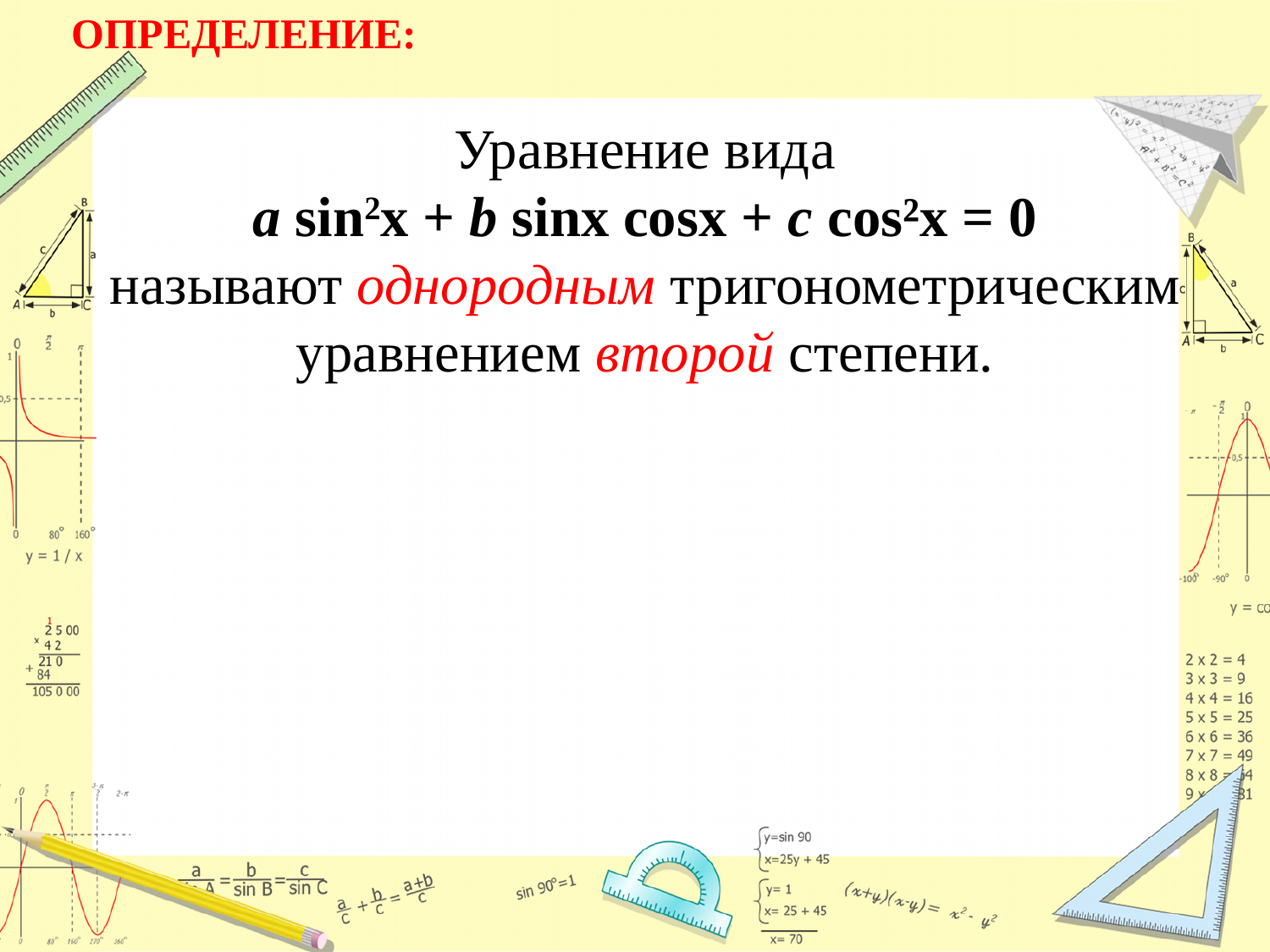

ОПРЕДЕЛЕНИЕ:
Уравнение вида
 a sin2x + b sinx cosx + c cos²x = 0
называют однородным тригонометрическим уравнением второй степени.